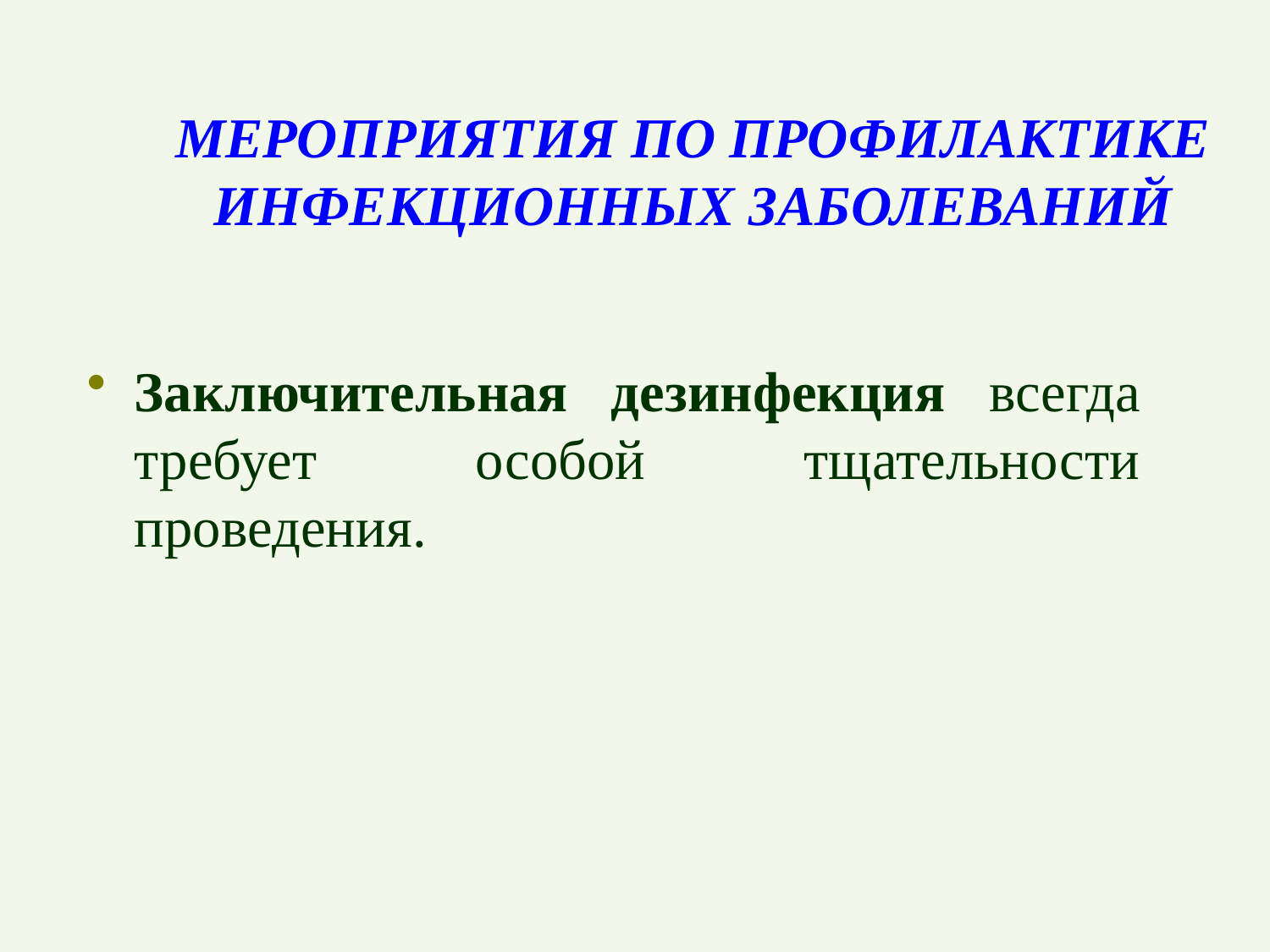

# МЕРОПРИЯТИЯ ПО ПРОФИЛАКТИКЕ ИНФЕКЦИОННЫХ ЗАБОЛЕВАНИЙ
Заключительная дезинфекция всегда требует особой тщательности проведения.